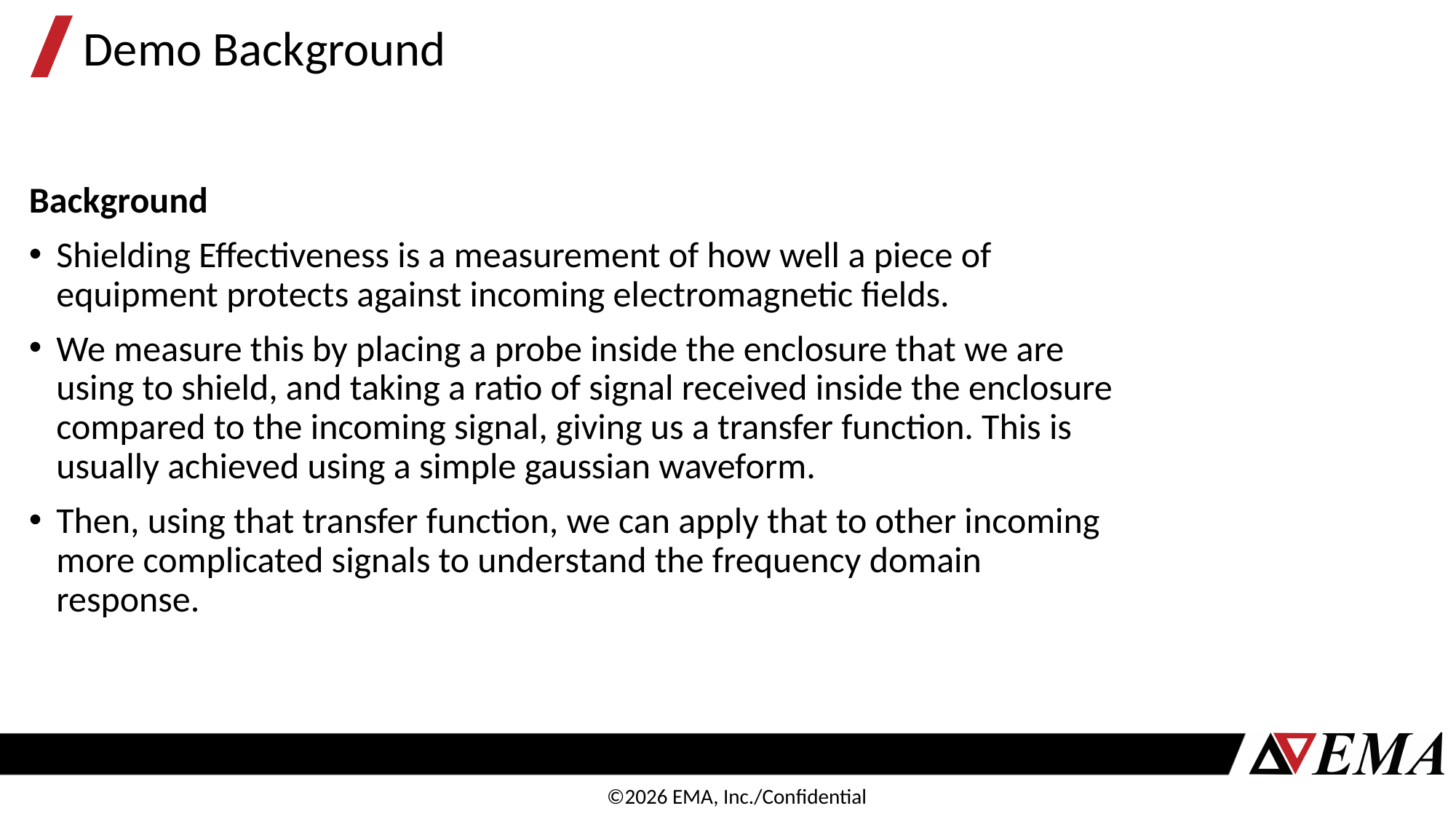

# Demo Background
Background
Shielding Effectiveness is a measurement of how well a piece of equipment protects against incoming electromagnetic fields.
We measure this by placing a probe inside the enclosure that we are using to shield, and taking a ratio of signal received inside the enclosure compared to the incoming signal, giving us a transfer function. This is usually achieved using a simple gaussian waveform.
Then, using that transfer function, we can apply that to other incoming more complicated signals to understand the frequency domain response.